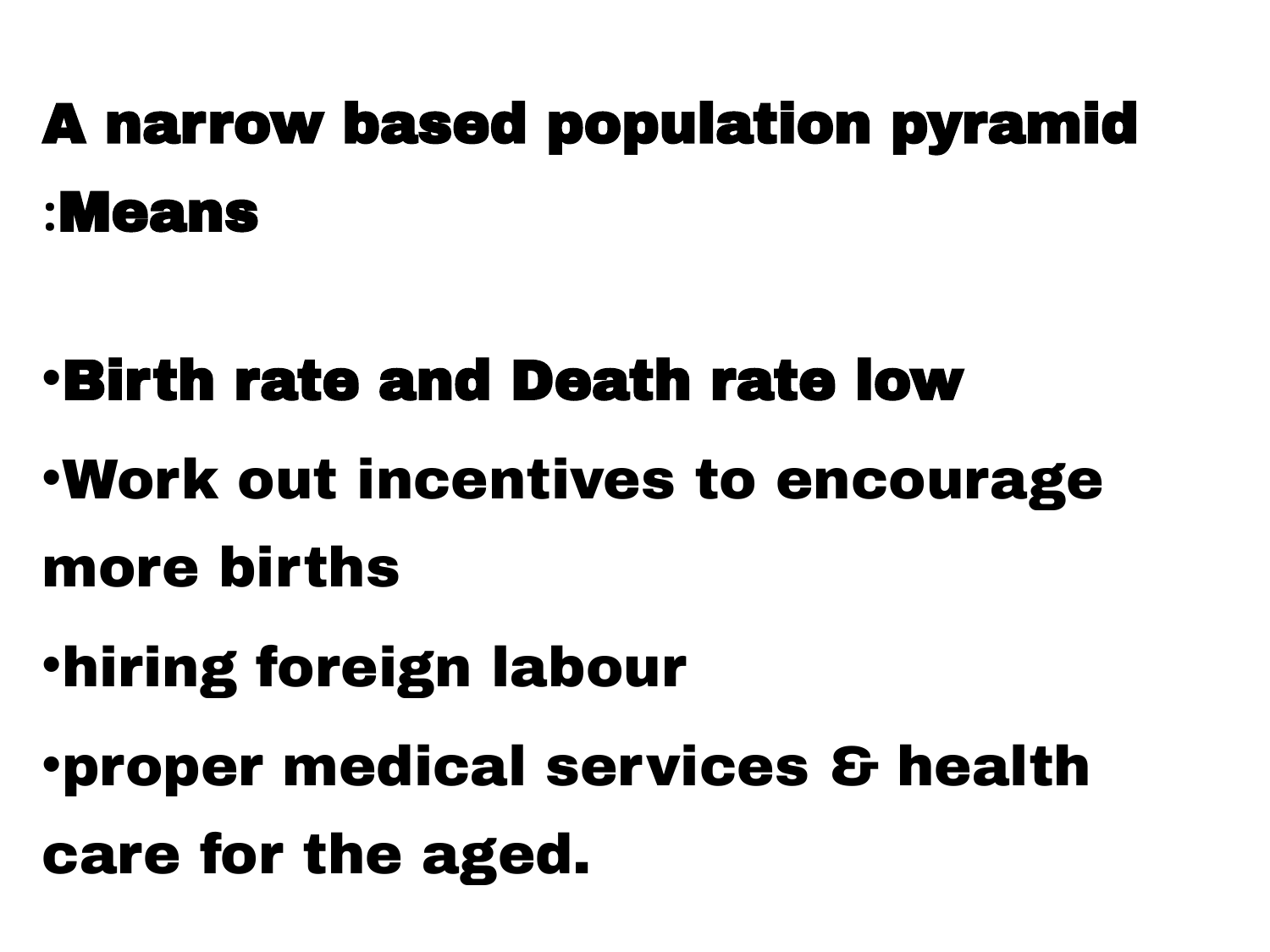

A narrow based population pyramid Means:

Birth rate and Death rate low
Work out incentives to encourage more births
hiring foreign labour
proper medical services & health care for the aged.